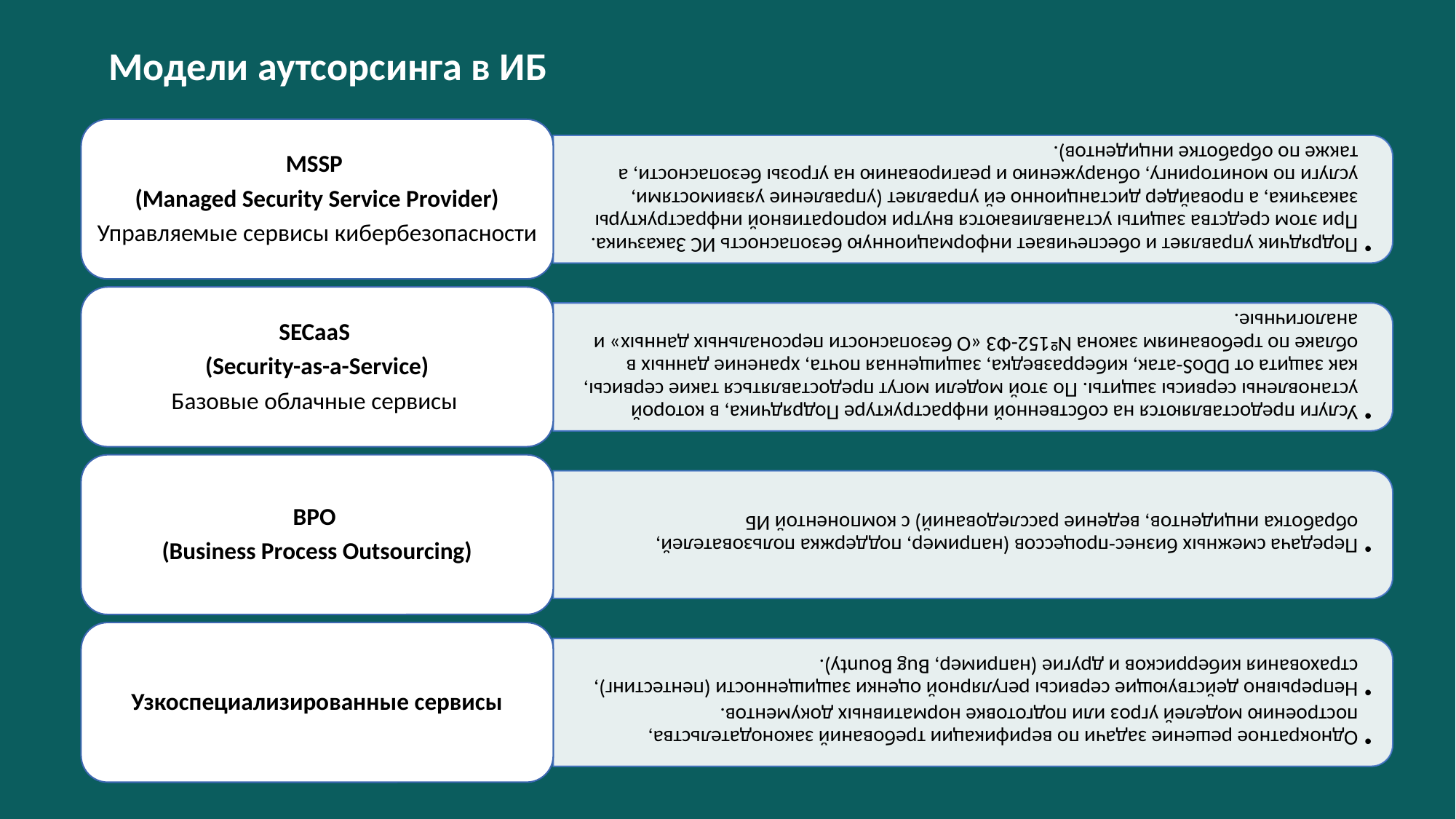

# Модели аутсорсинга в ИБ
Подрядчик управляет и обеспечивает информационную безопасность ИС Заказчика. При этом средства защиты устанавливаются внутри корпоративной инфраструктуры заказчика, а провайдер дистанционно ей управляет (управление уязвимостями, услуги по мониторингу, обнаружению и реагированию на угрозы безопасности, а также по обработке инцидентов).
MSSP
(Managed Security Service Provider)
Управляемые сервисы кибербезопасности
Услуги предоставляются на собственной инфраструктуре Подрядчика, в которой установлены сервисы защиты. По этой модели могут предоставляться такие сервисы, как защита от DDoS-атак, киберразведка, защищенная почта, хранение данных в облаке по требованиям закона №152-ФЗ «О безопасности персональных данных» и аналогичные.
SECaaS
(Security-as-a-Service)
Базовые облачные сервисы
Передача смежных бизнес-процессов (например, поддержка пользователей, обработка инцидентов, ведение расследований) с компонентой ИБ
BPO
(Business Process Outsourcing)
Однократное решение задачи по верификации требований законодательства, построению моделей угроз или подготовке нормативных документов.
Непрерывно действующие сервисы регулярной оценки защищенности (пентестинг), страхования киберрисков и другие (например, Bug Bounty).
Узкоспециализированные сервисы
.
.